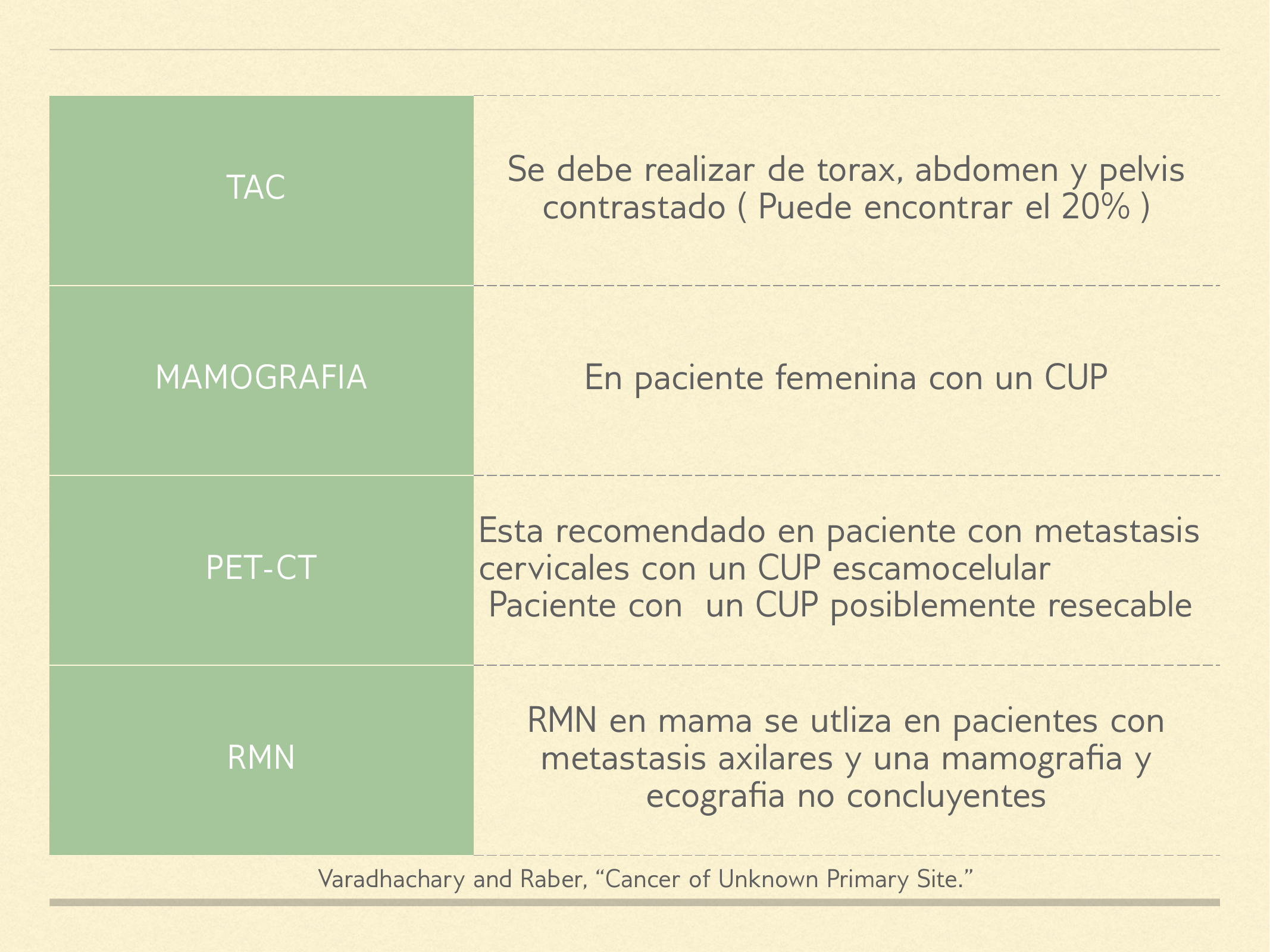

| TAC | Se debe realizar de torax, abdomen y pelvis contrastado ( Puede encontrar el 20% ) |
| --- | --- |
| Mamografia | En paciente femenina con un CUP |
| PET-CT | Esta recomendado en paciente con metastasis cervicales con un CUP escamocelular Paciente con un CUP posiblemente resecable |
| RMN | RMN en mama se utliza en pacientes con metastasis axilares y una mamografia y ecografia no concluyentes |
Varadhachary and Raber, “Cancer of Unknown Primary Site.”